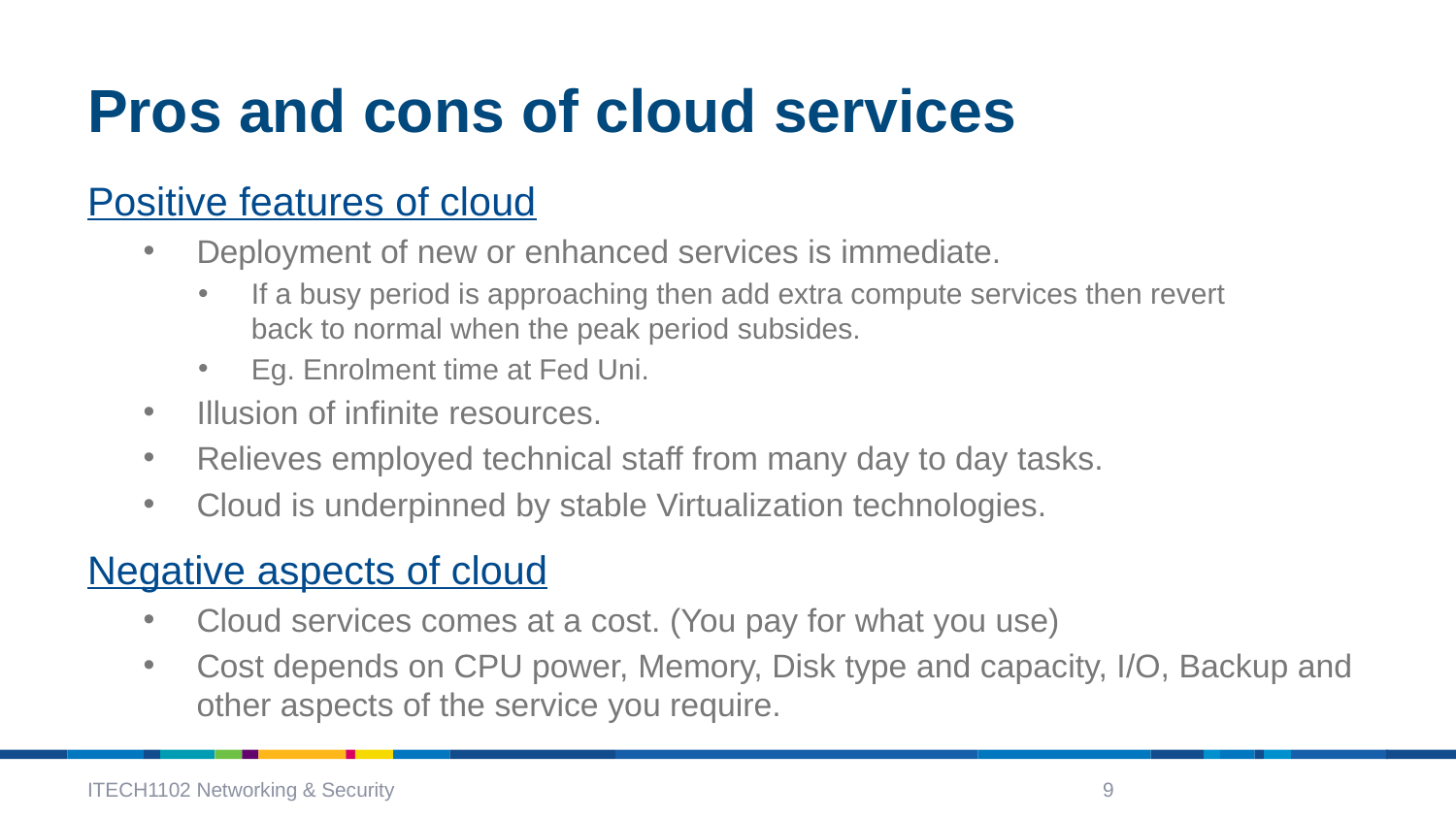

# Pros and cons of cloud services
Positive features of cloud
Deployment of new or enhanced services is immediate.
If a busy period is approaching then add extra compute services then revert
back to normal when the peak period subsides.
Eg. Enrolment time at Fed Uni.
Illusion of infinite resources.
Relieves employed technical staff from many day to day tasks.
Cloud is underpinned by stable Virtualization technologies.
Negative aspects of cloud
Cloud services comes at a cost. (You pay for what you use)
Cost depends on CPU power, Memory, Disk type and capacity, I/O, Backup and other aspects of the service you require.
ITECH1102 Networking & Security
9